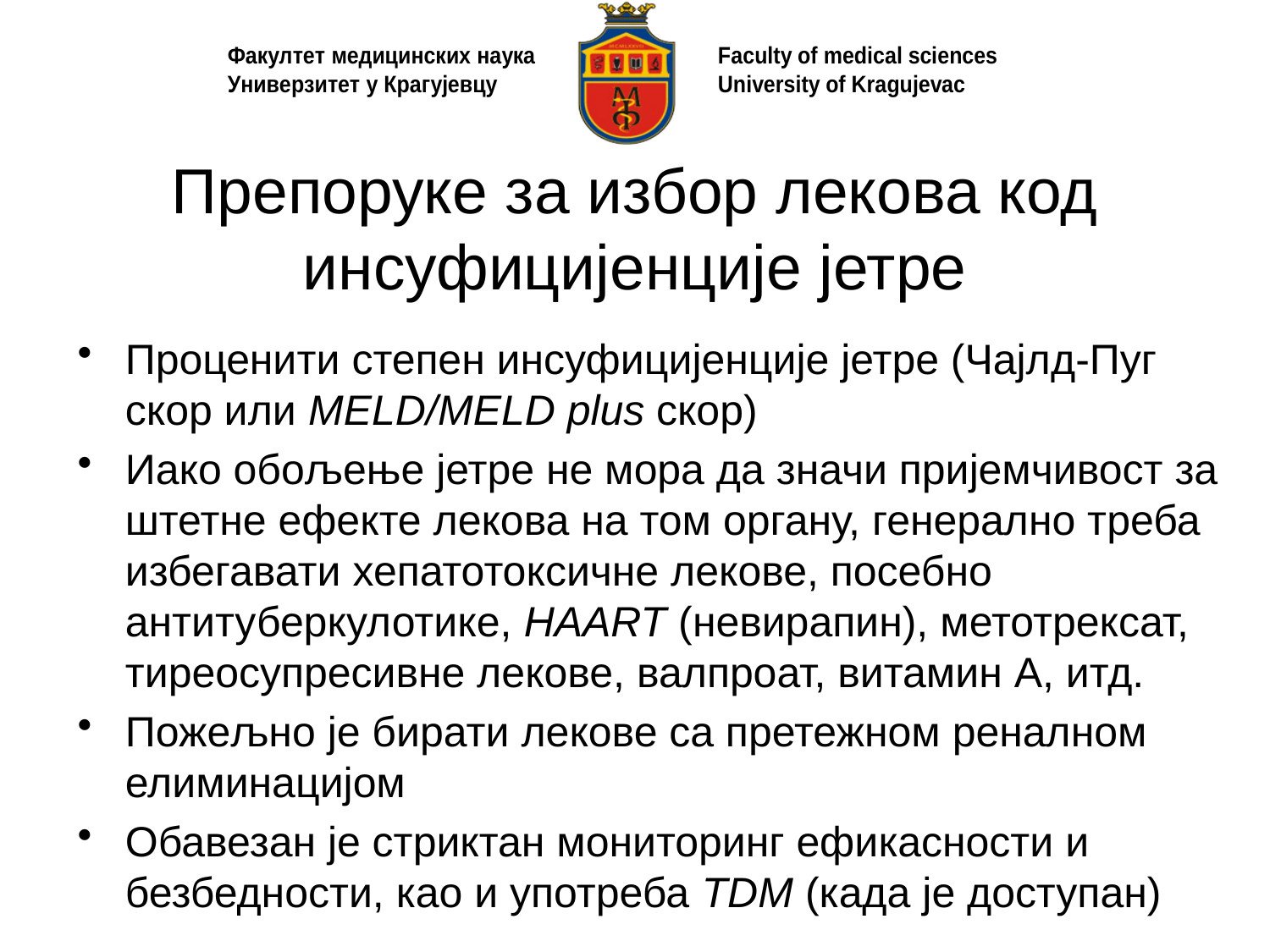

# Препоруке за избор лекова код инсуфицијенције јетре
Проценити степен инсуфицијенције јетре (Чајлд-Пуг скор или MELD/MELD plus скор)
Иако обољење јетре не мора да значи пријемчивост за штетне ефекте лекова на том органу, генерално треба избегавати хепатотоксичне лекове, посебно антитуберкулотике, HAART (невирапин), метотрексат, тиреосупресивне лекове, валпроат, витамин А, итд.
Пожељно је бирати лекове са претежном реналном елиминацијом
Обавезан је стриктан мониторинг ефикасности и безбедности, као и употреба TDM (када је доступан)